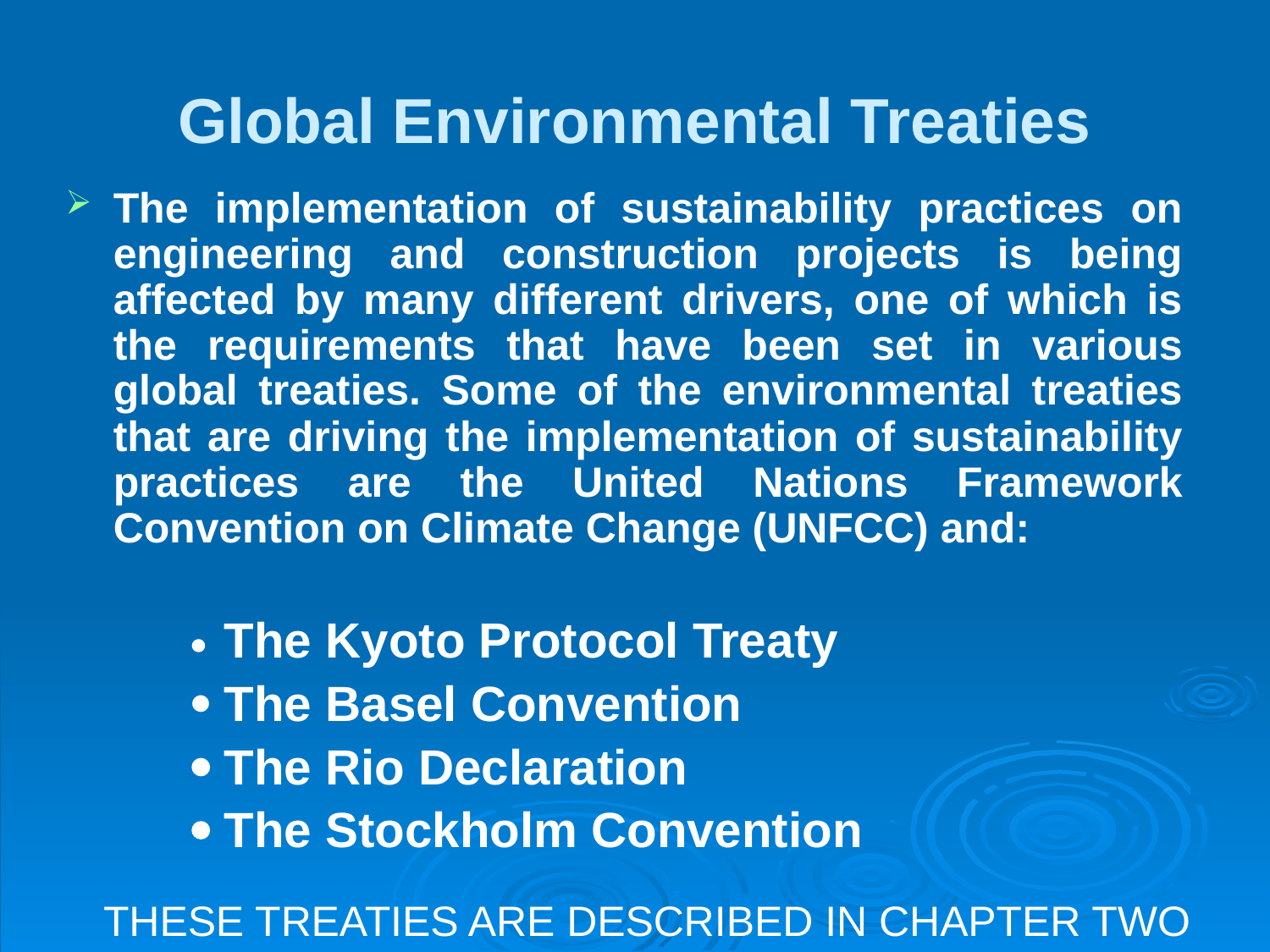

# Global Environmental Treaties
The implementation of sustainability practices on engineering and construction projects is being affected by many different drivers, one of which is the requirements that have been set in various global treaties. Some of the environmental treaties that are driving the implementation of sustainability practices are the United Nations Framework Convention on Climate Change (UNFCC) and:

•	The Kyoto Protocol Treaty
•	The Basel Convention
•	The Rio Declaration
•	The Stockholm Convention

THESE TREATIES ARE DESCRIBED IN CHAPTER TWO